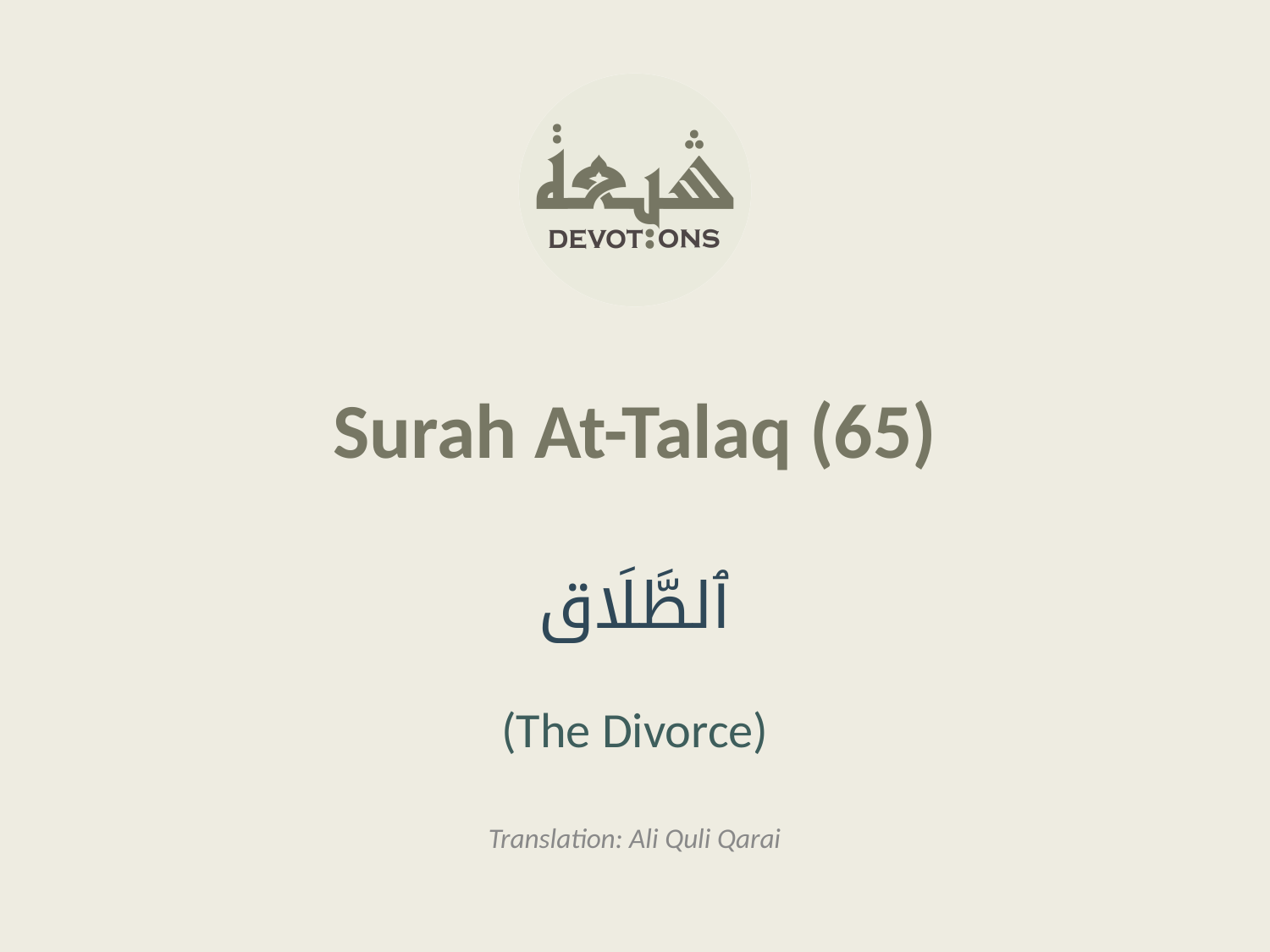

Surah At-Talaq (65)
ٱلطَّلَاق
(The Divorce)
Translation: Ali Quli Qarai